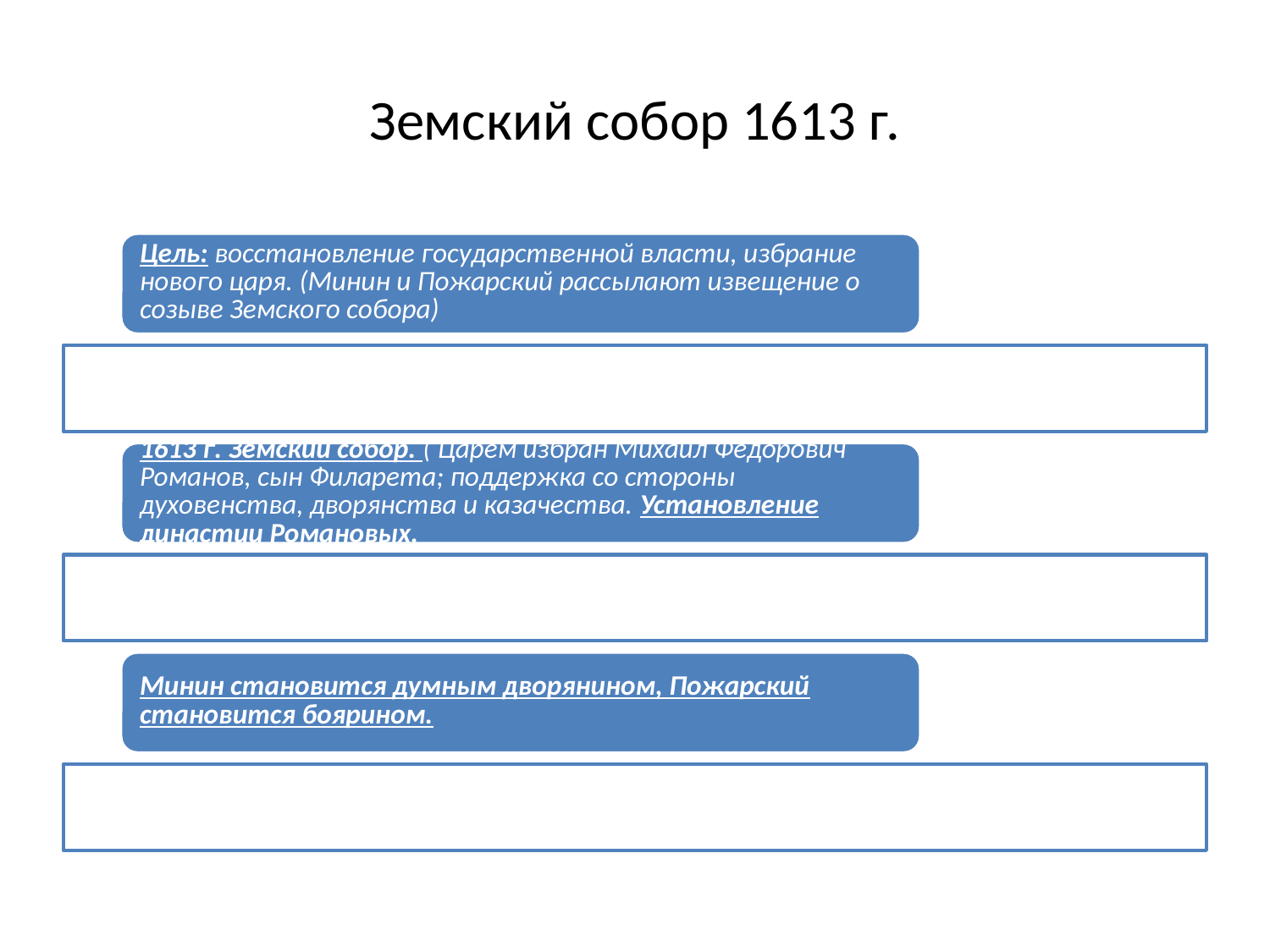

# Земский собор 1613 г.
Цель: восстановление государственной власти, избрание нового царя. (Минин и Пожарский рассылают извещение о созыве Земского собора)
Минин становится думным дворянином, Пожарский становится боярином.
1613 г. Земский собор. ( Царем избран Михаил Федорович Романов, сын Филарета; поддержка со стороны духовенства, дворянства и казачества. Установление династии Романовых.